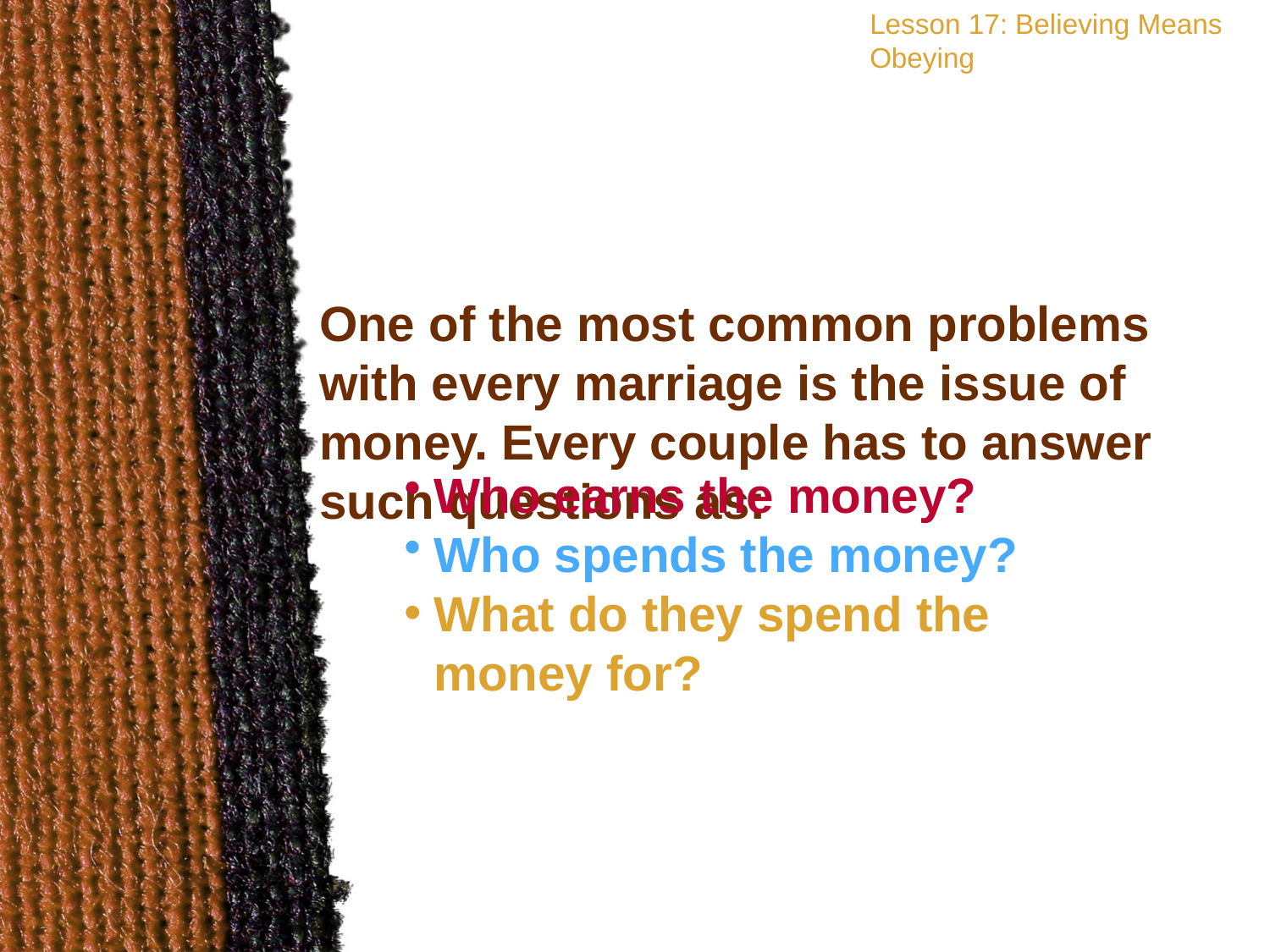

Lesson 17: Believing Means Obeying
One of the most common problems with every marriage is the issue of money. Every couple has to answer such questions as:
Who earns the money?
Who spends the money?
What do they spend the money for?